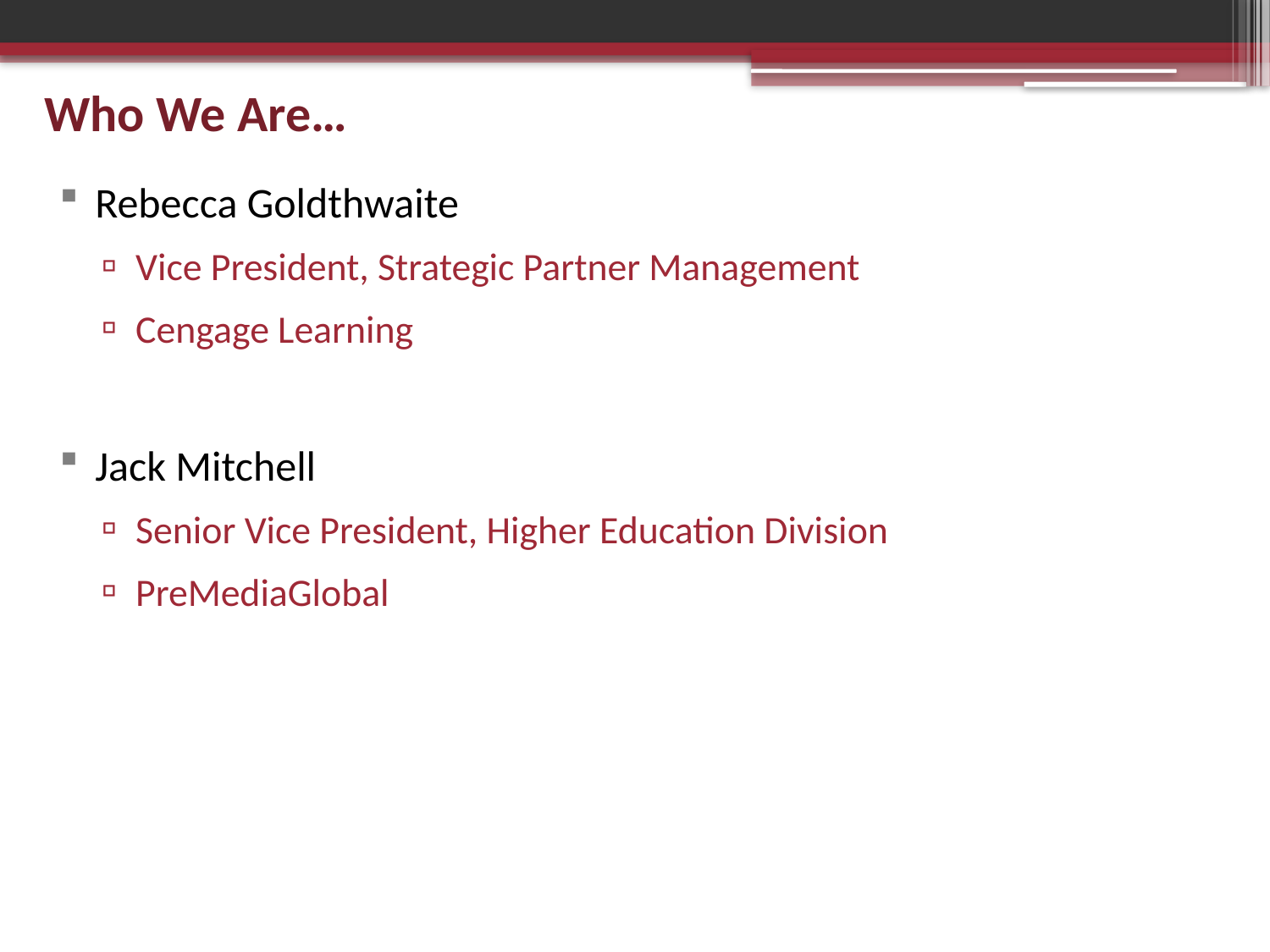

# Who We Are…
Rebecca Goldthwaite
Vice President, Strategic Partner Management
Cengage Learning

Jack Mitchell
Senior Vice President, Higher Education Division
PreMediaGlobal